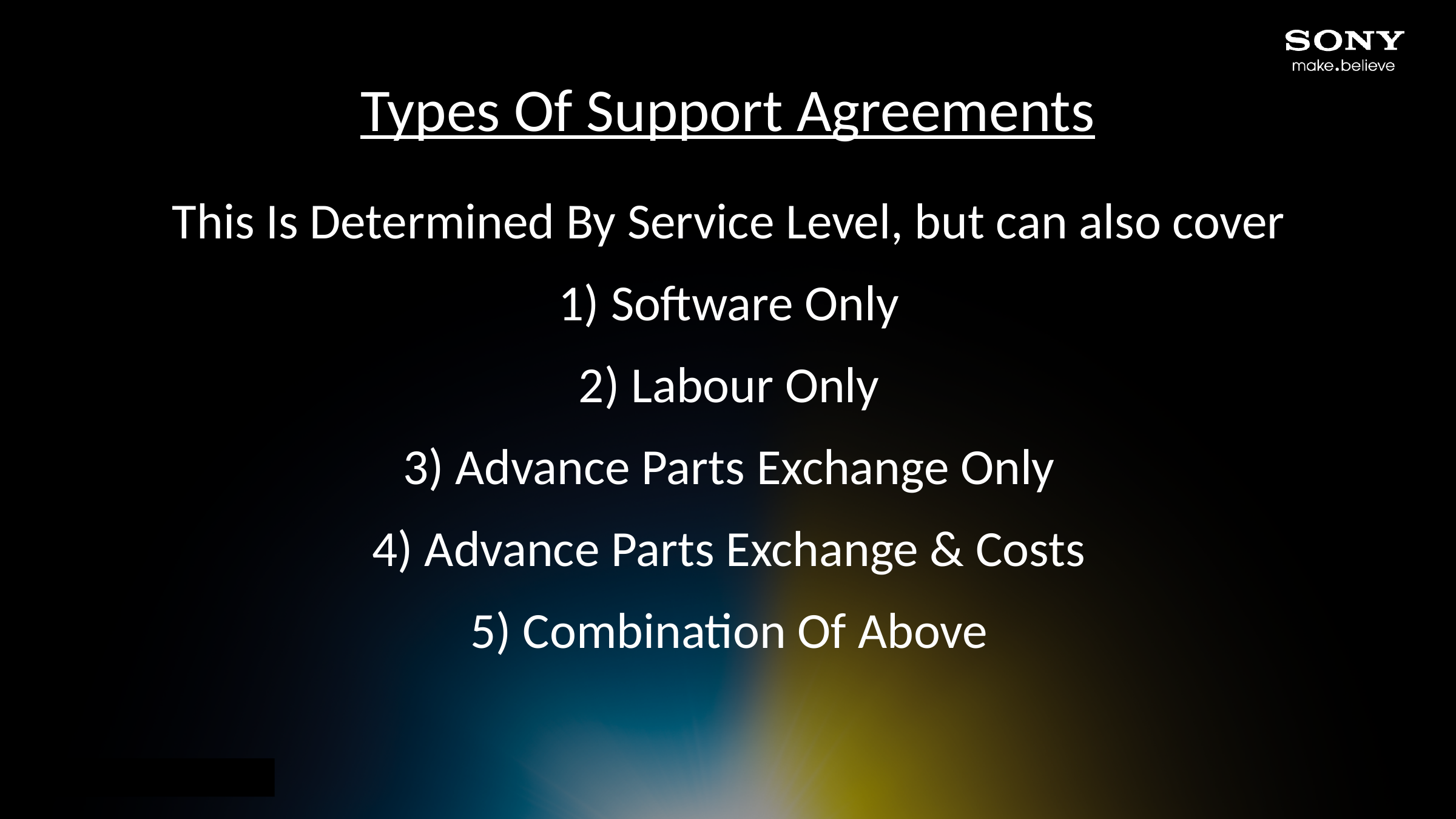

Types Of Support Agreements

This Is Determined By Service Level, but can also cover
1) Software Only
2) Labour Only
3) Advance Parts Exchange Only
4) Advance Parts Exchange & Costs
5) Combination Of Above